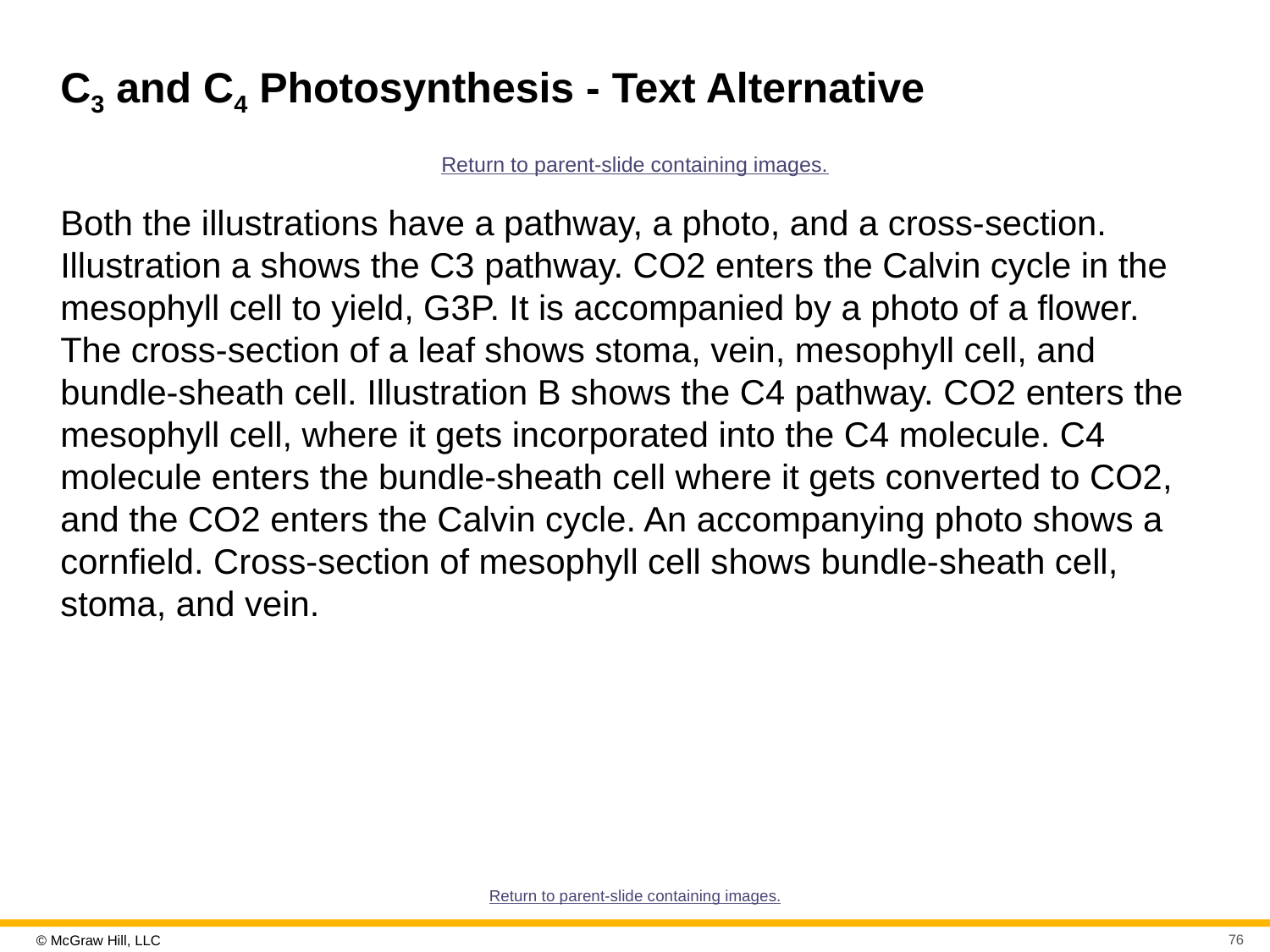

# C3 and C4 Photosynthesis - Text Alternative
Return to parent-slide containing images.
Both the illustrations have a pathway, a photo, and a cross-section. Illustration a shows the C3 pathway. CO2 enters the Calvin cycle in the mesophyll cell to yield, G3P. It is accompanied by a photo of a flower. The cross-section of a leaf shows stoma, vein, mesophyll cell, and bundle-sheath cell. Illustration B shows the C4 pathway. CO2 enters the mesophyll cell, where it gets incorporated into the C4 molecule. C4 molecule enters the bundle-sheath cell where it gets converted to CO2, and the CO2 enters the Calvin cycle. An accompanying photo shows a cornfield. Cross-section of mesophyll cell shows bundle-sheath cell, stoma, and vein.
Return to parent-slide containing images.
76